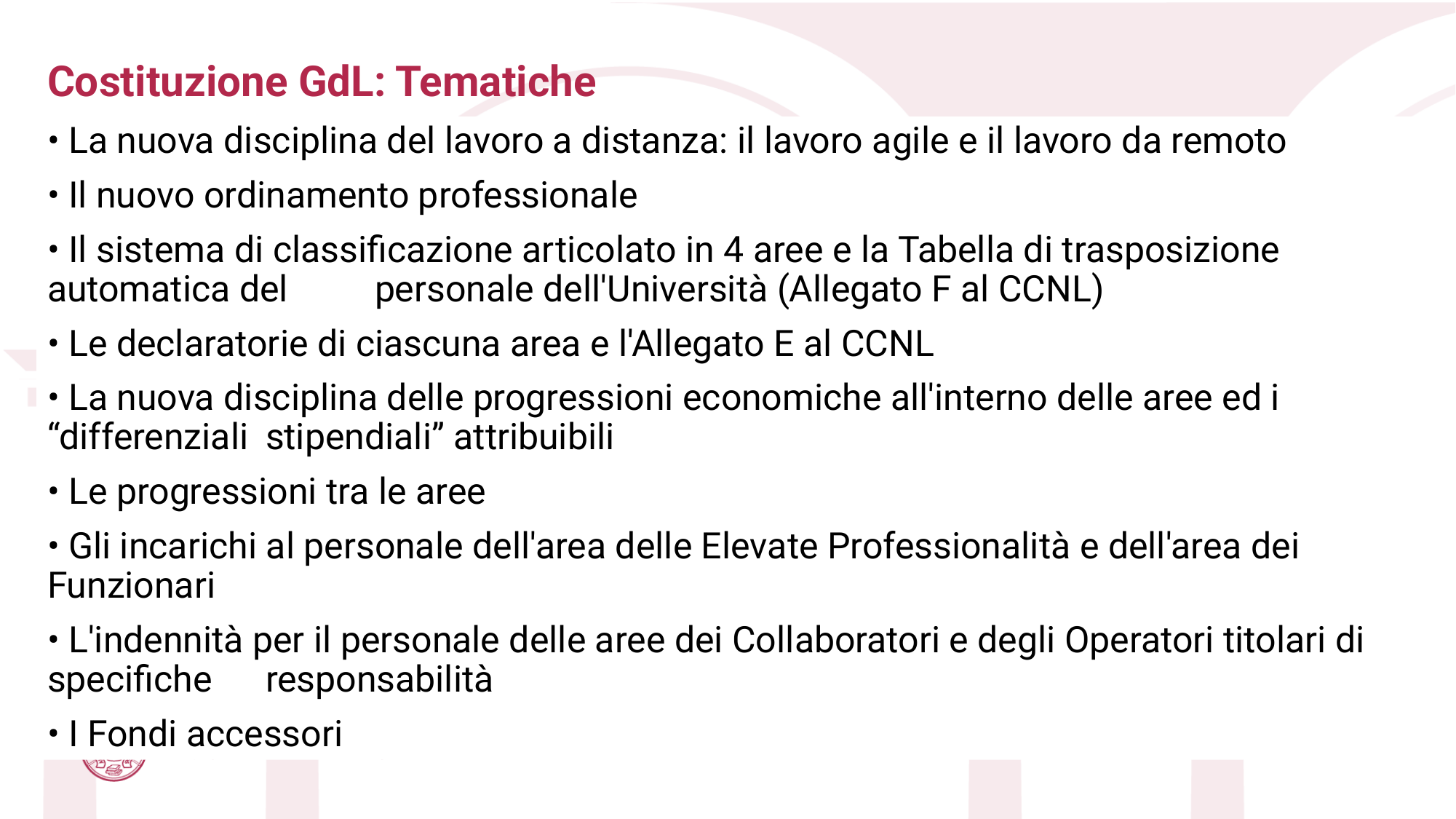

# Costituzione GdL: Tematiche
• La nuova disciplina del lavoro a distanza: il lavoro agile e il lavoro da remoto
• Il nuovo ordinamento professionale
• Il sistema di classificazione articolato in 4 aree e la Tabella di trasposizione automatica del 	personale dell'Università (Allegato F al CCNL)
• Le declaratorie di ciascuna area e l'Allegato E al CCNL
• La nuova disciplina delle progressioni economiche all'interno delle aree ed i “differenziali 	stipendiali” attribuibili
• Le progressioni tra le aree
• Gli incarichi al personale dell'area delle Elevate Professionalità e dell'area dei Funzionari
• L'indennità per il personale delle aree dei Collaboratori e degli Operatori titolari di specifiche 	responsabilità
• I Fondi accessori